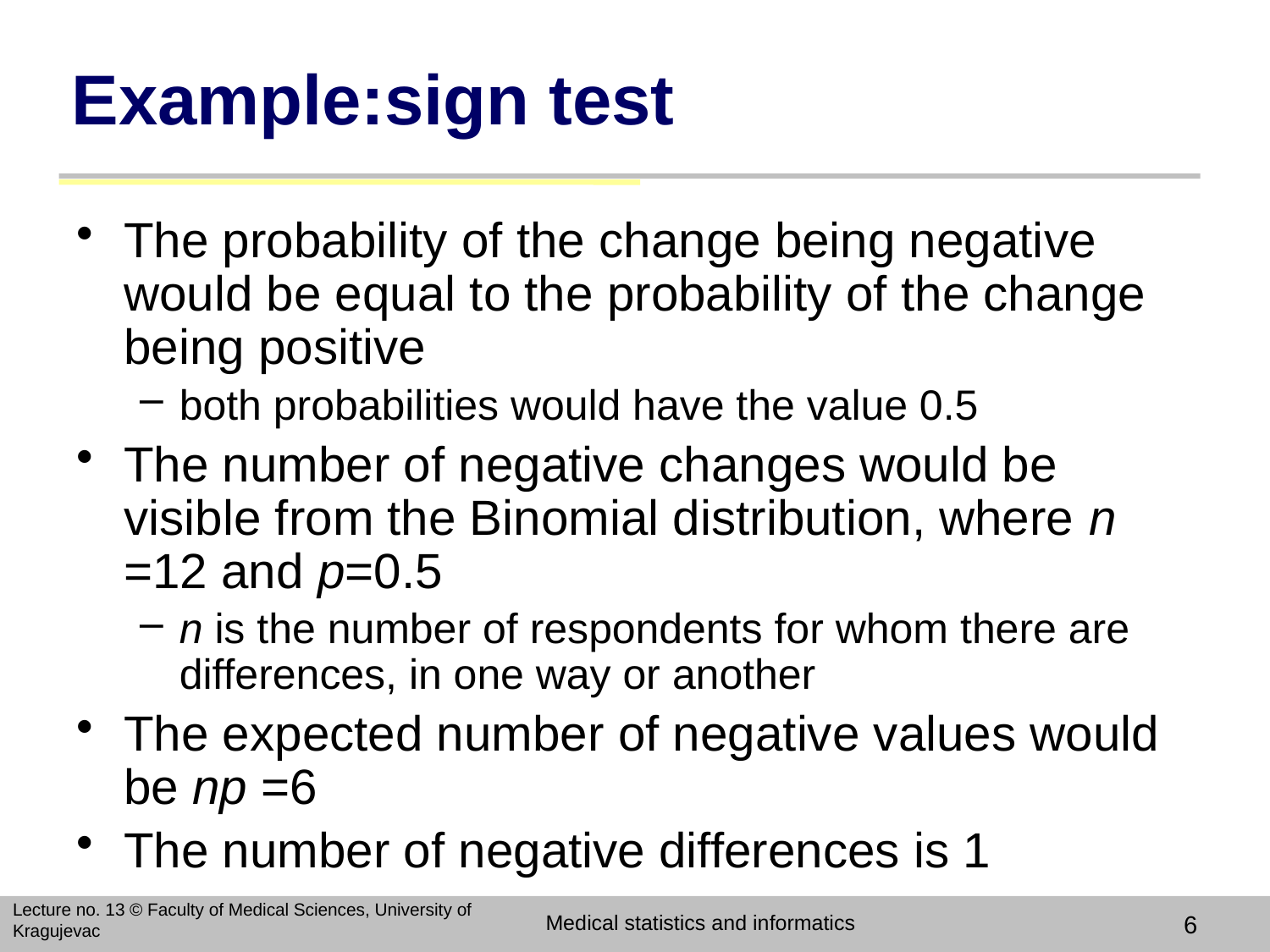

# Example:sign test
The probability of the change being negative would be equal to the probability of the change being positive
both probabilities would have the value 0.5
The number of negative changes would be visible from the Binomial distribution, where n =12 and p=0.5
n is the number of respondents for whom there are differences, in one way or another
The expected number of negative values would be np =6
The number of negative differences is 1
Lecture no. 13 © Faculty of Medical Sciences, University of Kragujevac
Medical statistics and informatics
6